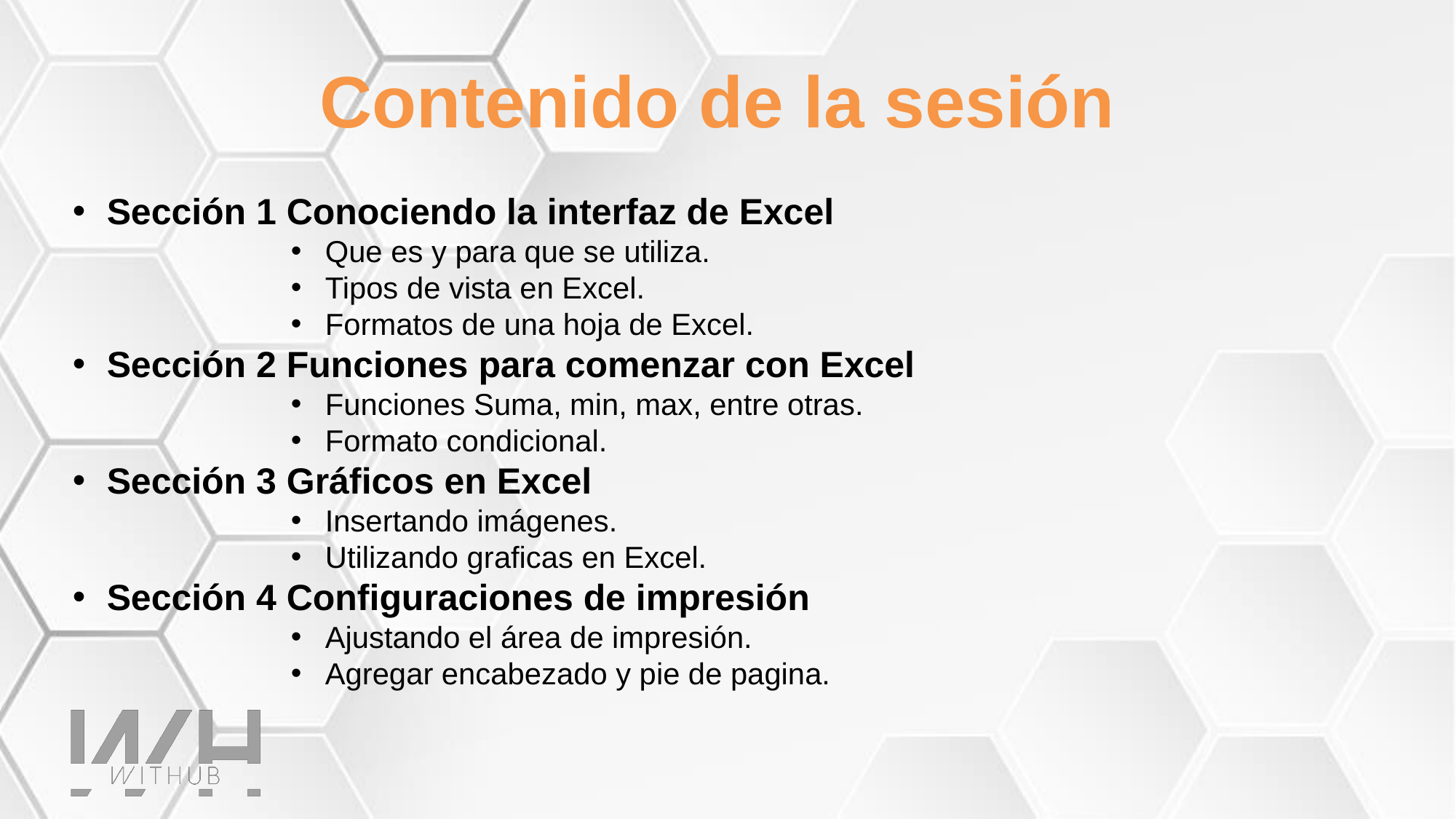

Contenido de la sesión
Sección 1 Conociendo la interfaz de Excel
Que es y para que se utiliza.
Tipos de vista en Excel.
Formatos de una hoja de Excel.
Sección 2 Funciones para comenzar con Excel
Funciones Suma, min, max, entre otras.
Formato condicional.
Sección 3 Gráficos en Excel
Insertando imágenes.
Utilizando graficas en Excel.
Sección 4 Configuraciones de impresión
Ajustando el área de impresión.
Agregar encabezado y pie de pagina.